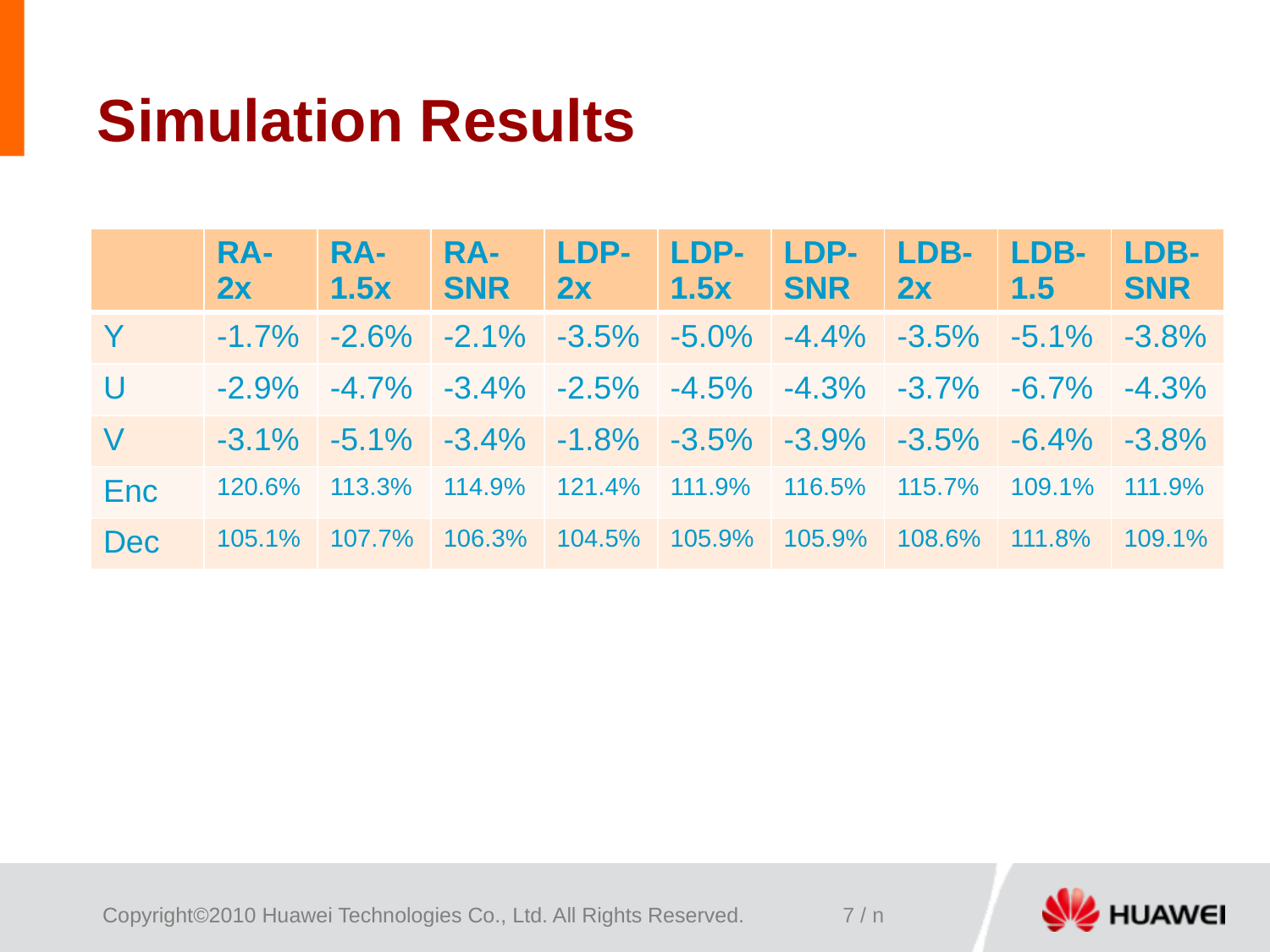

# Simulation Results
|  | RA- 2x | RA-1.5x | RA-SNR | LDP-2x | LDP-1.5x | LDP-SNR | LDB-2x | LDB-1.5 | LDB-SNR |
| --- | --- | --- | --- | --- | --- | --- | --- | --- | --- |
| Y | -1.7% | -2.6% | -2.1% | -3.5% | -5.0% | -4.4% | -3.5% | -5.1% | -3.8% |
| U | -2.9% | -4.7% | -3.4% | -2.5% | -4.5% | -4.3% | -3.7% | -6.7% | -4.3% |
| V | -3.1% | -5.1% | -3.4% | -1.8% | -3.5% | -3.9% | -3.5% | -6.4% | -3.8% |
| Enc | 120.6% | 113.3% | 114.9% | 121.4% | 111.9% | 116.5% | 115.7% | 109.1% | 111.9% |
| Dec | 105.1% | 107.7% | 106.3% | 104.5% | 105.9% | 105.9% | 108.6% | 111.8% | 109.1% |